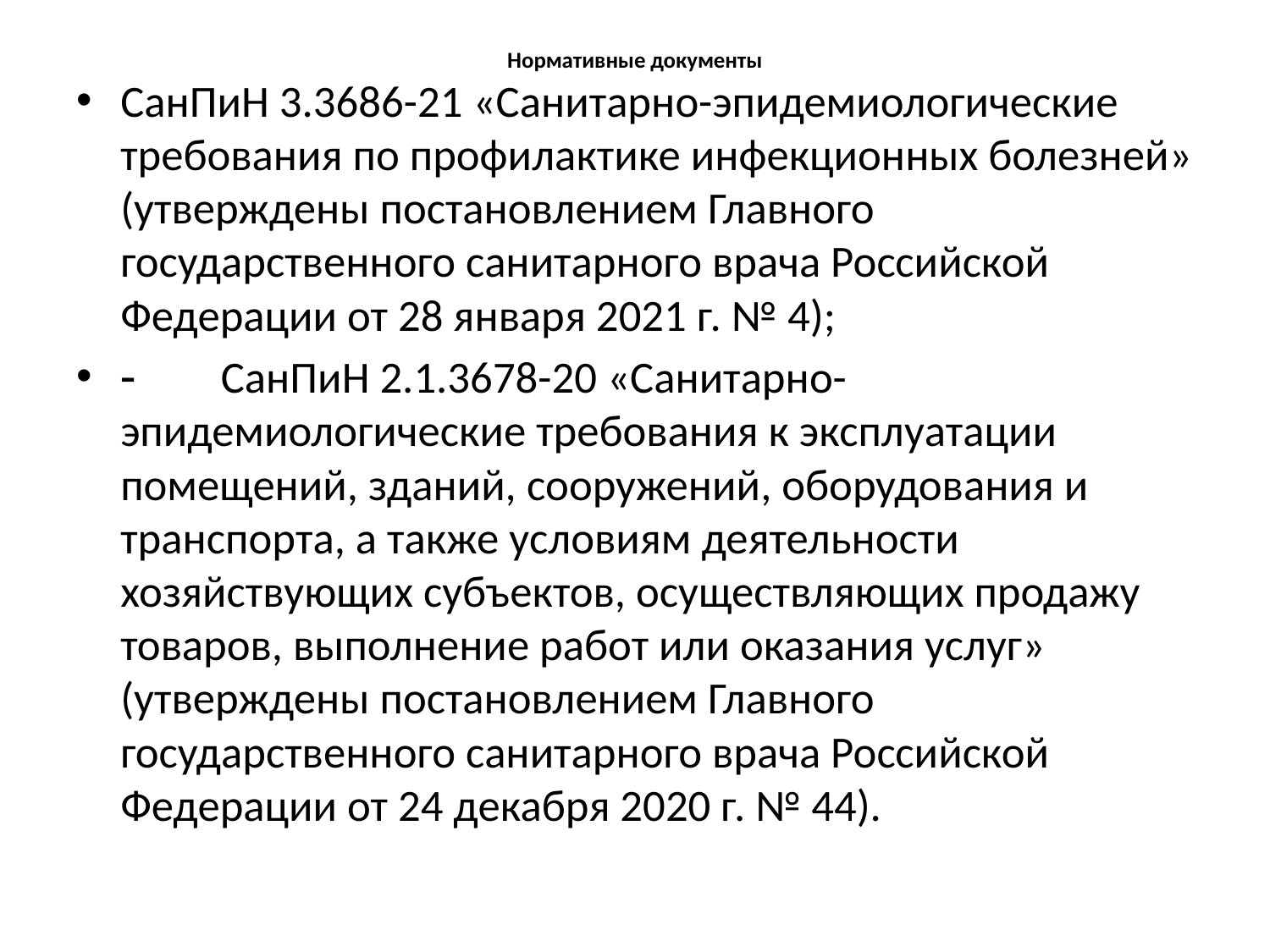

# Нормативные документы
СанПиН 3.3686-21 «Санитарно-эпидемиологические требования по профилактике инфекционных болезней» (утверждены постановлением Главного государственного санитарного врача Российской Федерации от 28 января 2021 г. № 4);
−	СанПиН 2.1.3678-20 «Санитарно-эпидемиологические требования к эксплуатации помещений, зданий, сооружений, оборудования и транспорта, а также условиям деятельности хозяйствующих субъектов, осуществляющих продажу товаров, выполнение работ или оказания услуг» (утверждены постановлением Главного государственного санитарного врача Российской Федерации от 24 декабря 2020 г. № 44).